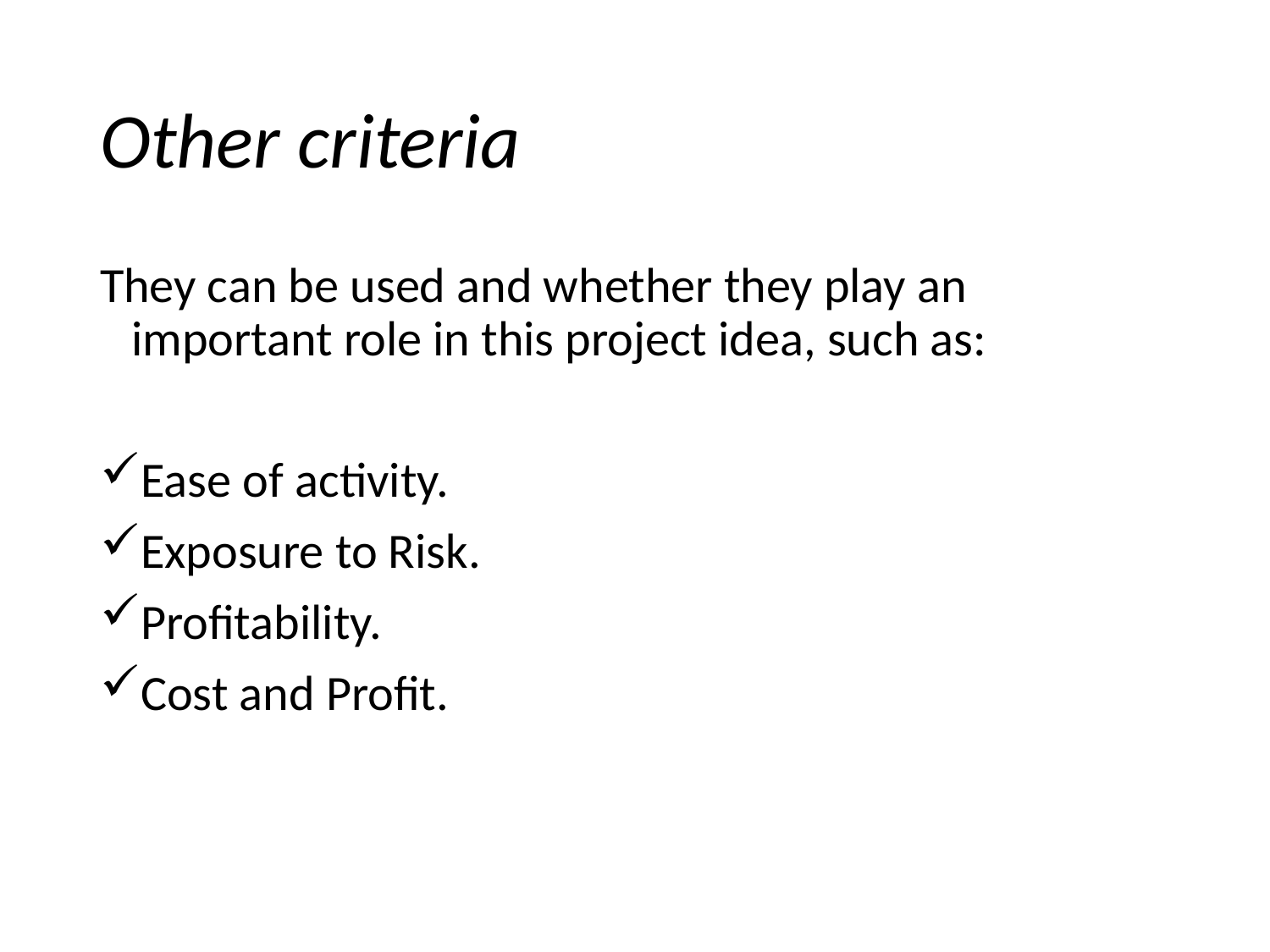

# Other criteria
They can be used and whether they play an important role in this project idea, such as:

Ease of activity.
Exposure to Risk.
Profitability.
Cost and Profit.